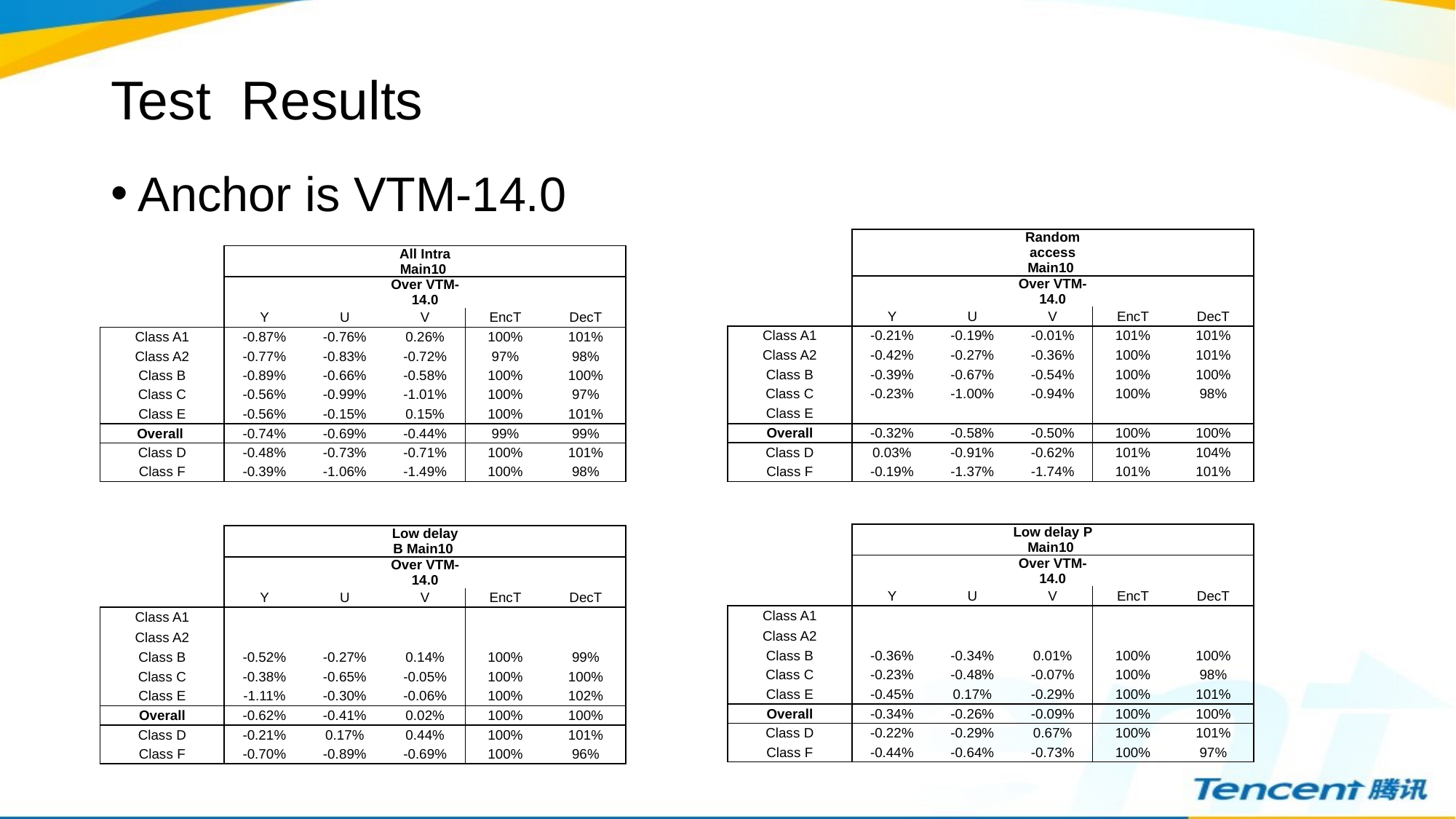

# Test  Results
Anchor is VTM-14.0
|  |  |  | Random access Main10 |  |  |
| --- | --- | --- | --- | --- | --- |
|  |  |  | Over VTM-14.0 |  |  |
|  | Y | U | V | EncT | DecT |
| Class A1 | -0.21% | -0.19% | -0.01% | 101% | 101% |
| Class A2 | -0.42% | -0.27% | -0.36% | 100% | 101% |
| Class B | -0.39% | -0.67% | -0.54% | 100% | 100% |
| Class C | -0.23% | -1.00% | -0.94% | 100% | 98% |
| Class E |  |  |  |  |  |
| Overall | -0.32% | -0.58% | -0.50% | 100% | 100% |
| Class D | 0.03% | -0.91% | -0.62% | 101% | 104% |
| Class F | -0.19% | -1.37% | -1.74% | 101% | 101% |
|  |  |  | All Intra Main10 |  |  |
| --- | --- | --- | --- | --- | --- |
|  |  |  | Over VTM-14.0 |  |  |
|  | Y | U | V | EncT | DecT |
| Class A1 | -0.87% | -0.76% | 0.26% | 100% | 101% |
| Class A2 | -0.77% | -0.83% | -0.72% | 97% | 98% |
| Class B | -0.89% | -0.66% | -0.58% | 100% | 100% |
| Class C | -0.56% | -0.99% | -1.01% | 100% | 97% |
| Class E | -0.56% | -0.15% | 0.15% | 100% | 101% |
| Overall | -0.74% | -0.69% | -0.44% | 99% | 99% |
| Class D | -0.48% | -0.73% | -0.71% | 100% | 101% |
| Class F | -0.39% | -1.06% | -1.49% | 100% | 98% |
|  |  |  | Low delay P Main10 |  |  |
| --- | --- | --- | --- | --- | --- |
|  |  |  | Over VTM-14.0 |  |  |
|  | Y | U | V | EncT | DecT |
| Class A1 |  |  |  |  |  |
| Class A2 |  |  |  |  |  |
| Class B | -0.36% | -0.34% | 0.01% | 100% | 100% |
| Class C | -0.23% | -0.48% | -0.07% | 100% | 98% |
| Class E | -0.45% | 0.17% | -0.29% | 100% | 101% |
| Overall | -0.34% | -0.26% | -0.09% | 100% | 100% |
| Class D | -0.22% | -0.29% | 0.67% | 100% | 101% |
| Class F | -0.44% | -0.64% | -0.73% | 100% | 97% |
|  |  |  | Low delay B Main10 |  |  |
| --- | --- | --- | --- | --- | --- |
|  |  |  | Over VTM-14.0 |  |  |
|  | Y | U | V | EncT | DecT |
| Class A1 |  |  |  |  |  |
| Class A2 |  |  |  |  |  |
| Class B | -0.52% | -0.27% | 0.14% | 100% | 99% |
| Class C | -0.38% | -0.65% | -0.05% | 100% | 100% |
| Class E | -1.11% | -0.30% | -0.06% | 100% | 102% |
| Overall | -0.62% | -0.41% | 0.02% | 100% | 100% |
| Class D | -0.21% | 0.17% | 0.44% | 100% | 101% |
| Class F | -0.70% | -0.89% | -0.69% | 100% | 96% |